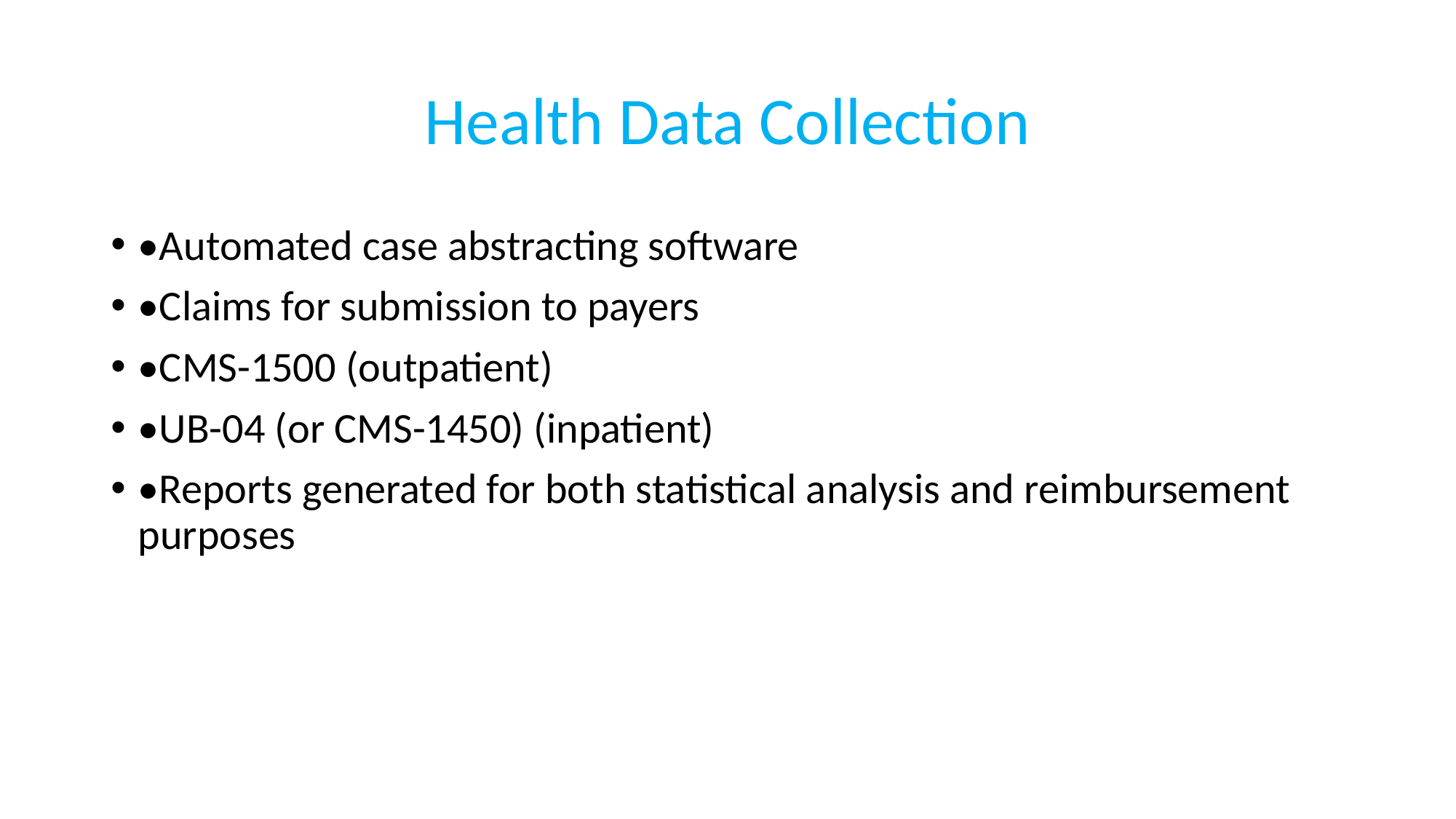

# Health Data Collection
•Automated case abstracting software
•Claims for submission to payers
•CMS-1500 (outpatient)
•UB-04 (or CMS-1450) (inpatient)
•Reports generated for both statistical analysis and reimbursement purposes